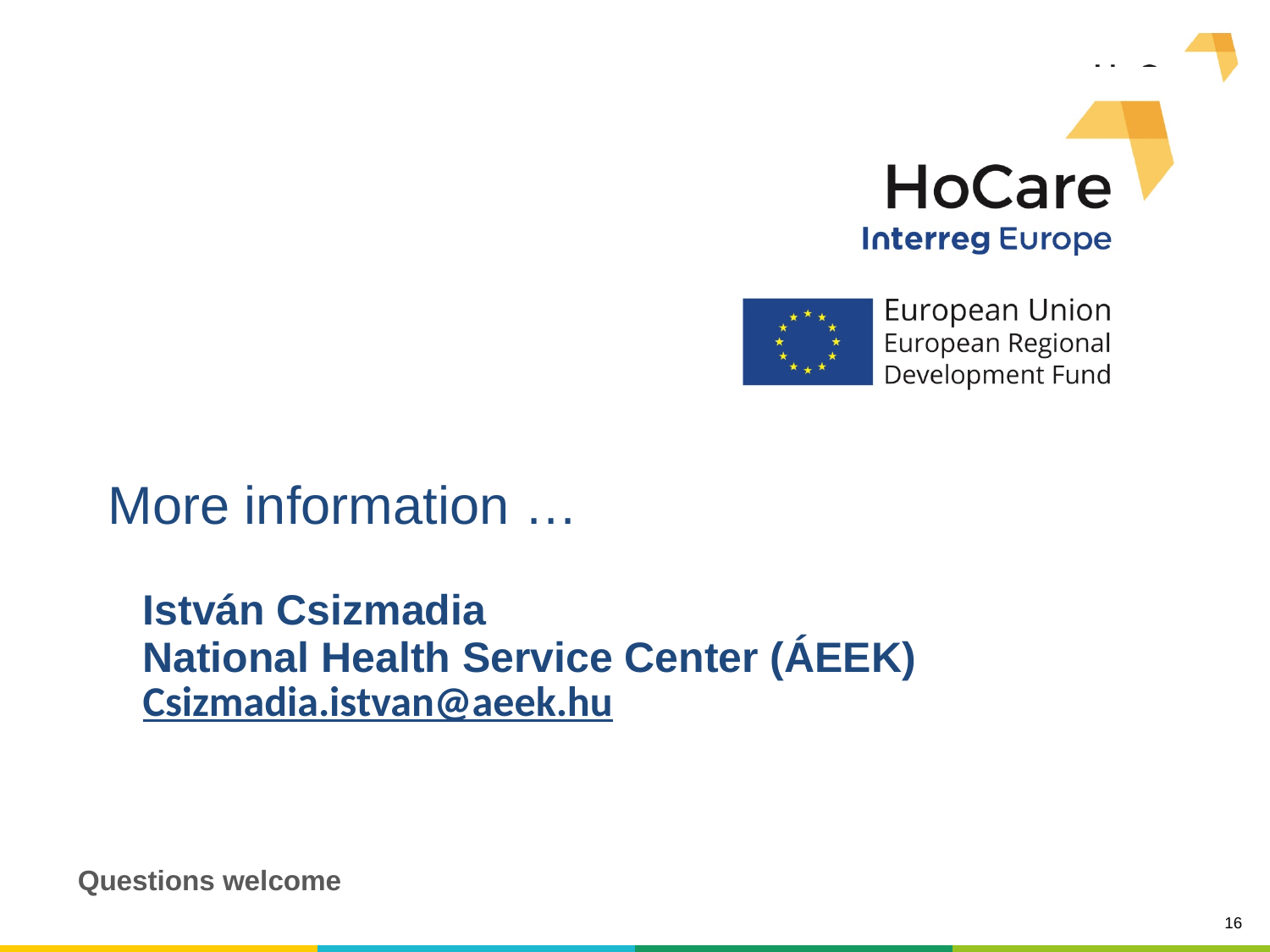

# More information …
István Csizmadia
National Health Service Center (ÁEEK)
Csizmadia.istvan@aeek.hu
Questions welcome